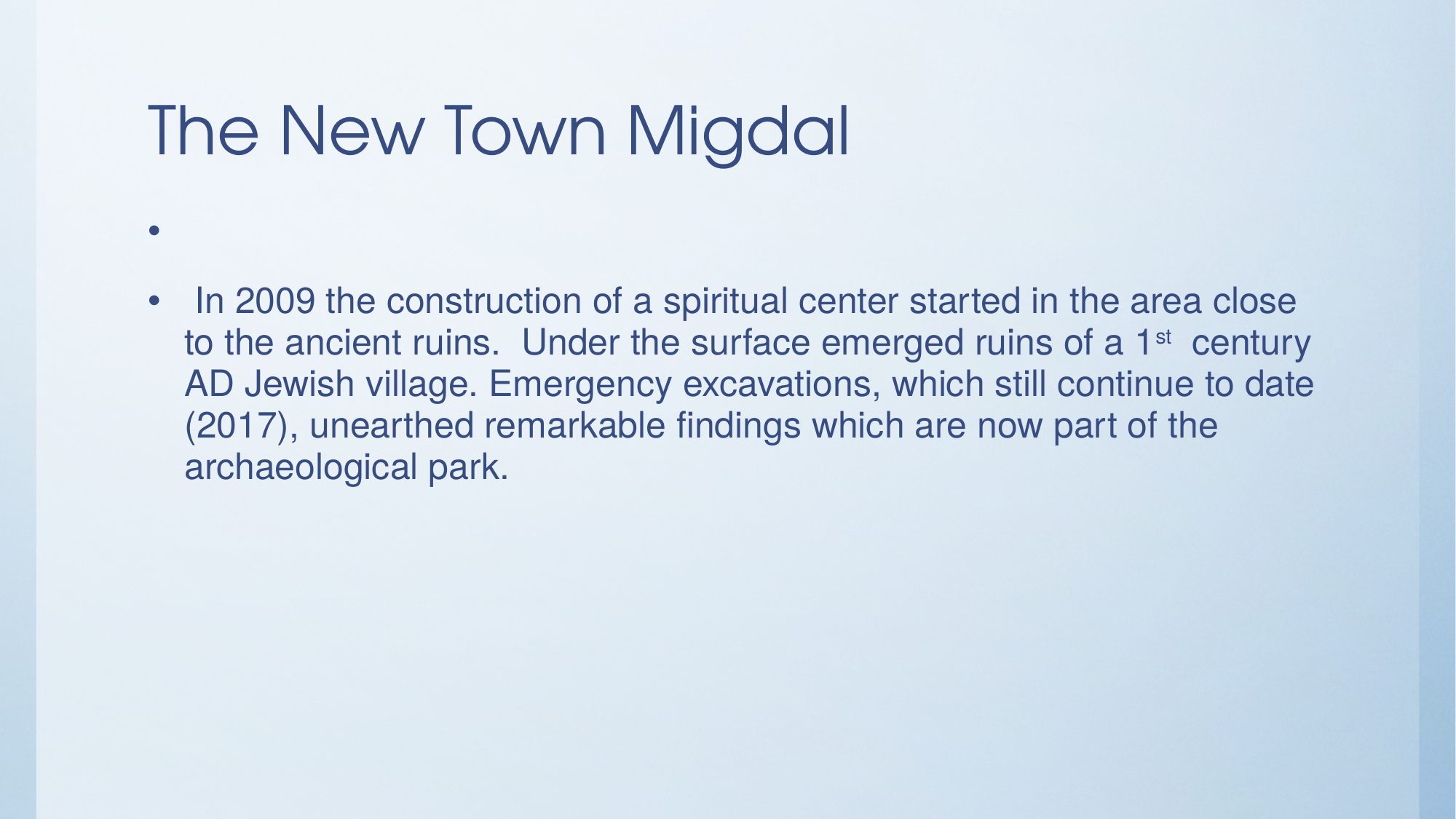

# The New Town Migdal

 In 2009 the construction of a spiritual center started in the area close to the ancient ruins.  Under the surface emerged ruins of a 1st  century AD Jewish village. Emergency excavations, which still continue to date (2017), unearthed remarkable findings which are now part of the archaeological park.